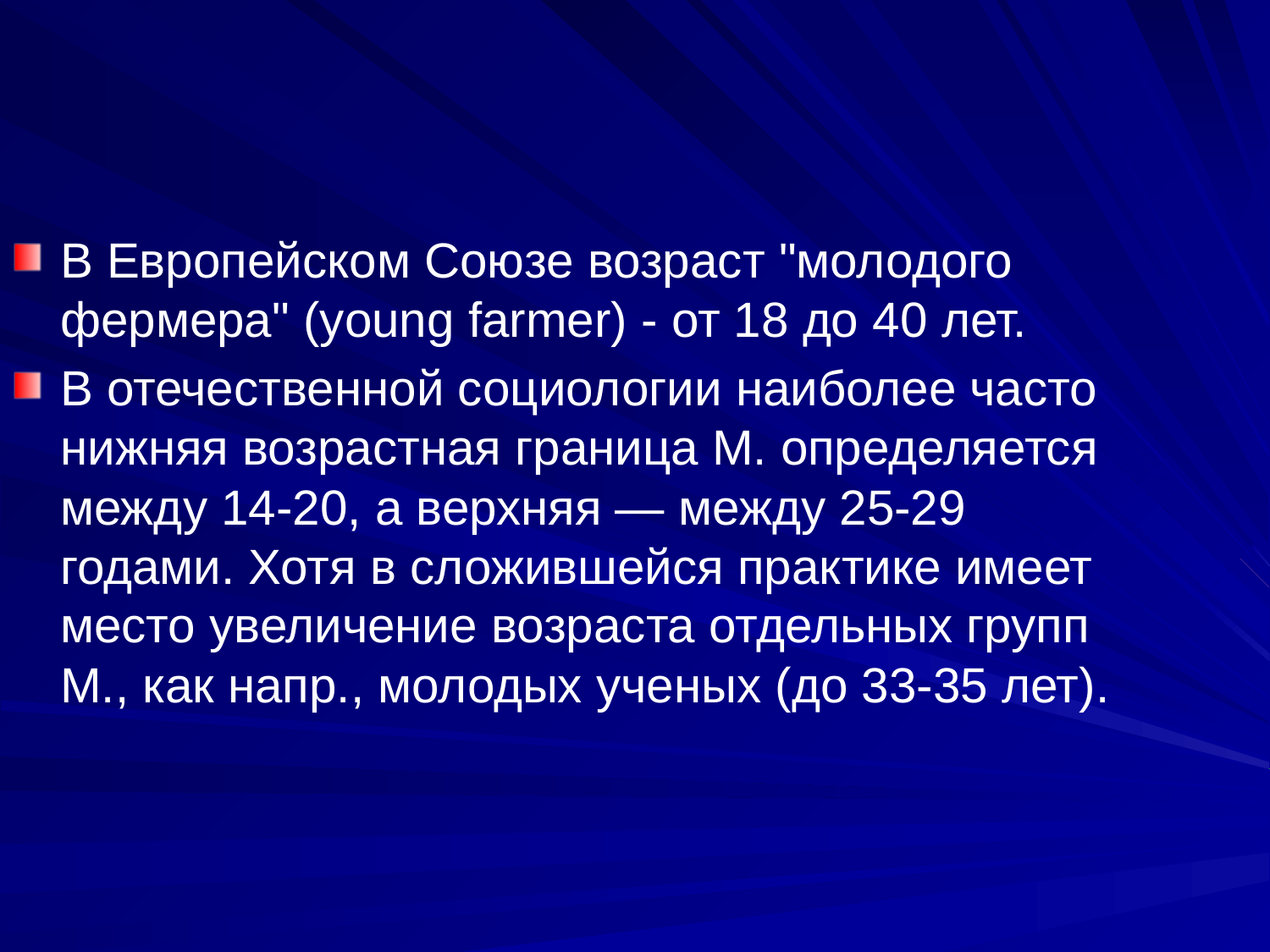

В Европейском Союзе возраст "молодого фермера" (young farmer) - от 18 до 40 лет.
В отечественной социологии наиболее часто нижняя возрастная граница М. определяется между 14-20, а верхняя — между 25-29 годами. Хотя в сложившейся практике имеет место увеличение возраста отдельных групп М., как напр., молодых ученых (до 33-35 лет).